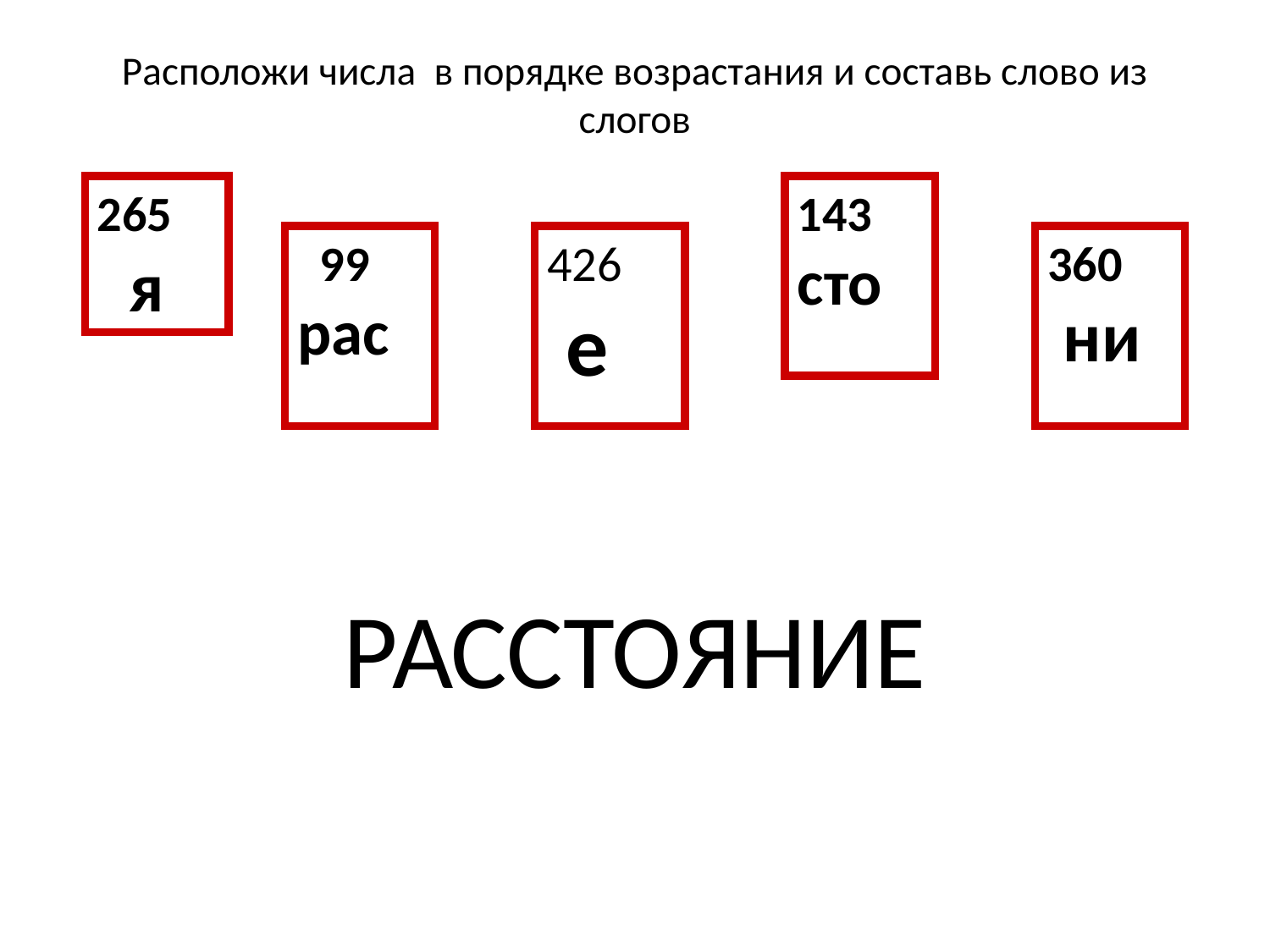

# Расположи числа  в порядке возрастания и составь слово из слогов
265
  я
143
сто
  99
рас
426
 е
360
 ни
РАССТОЯНИЕ